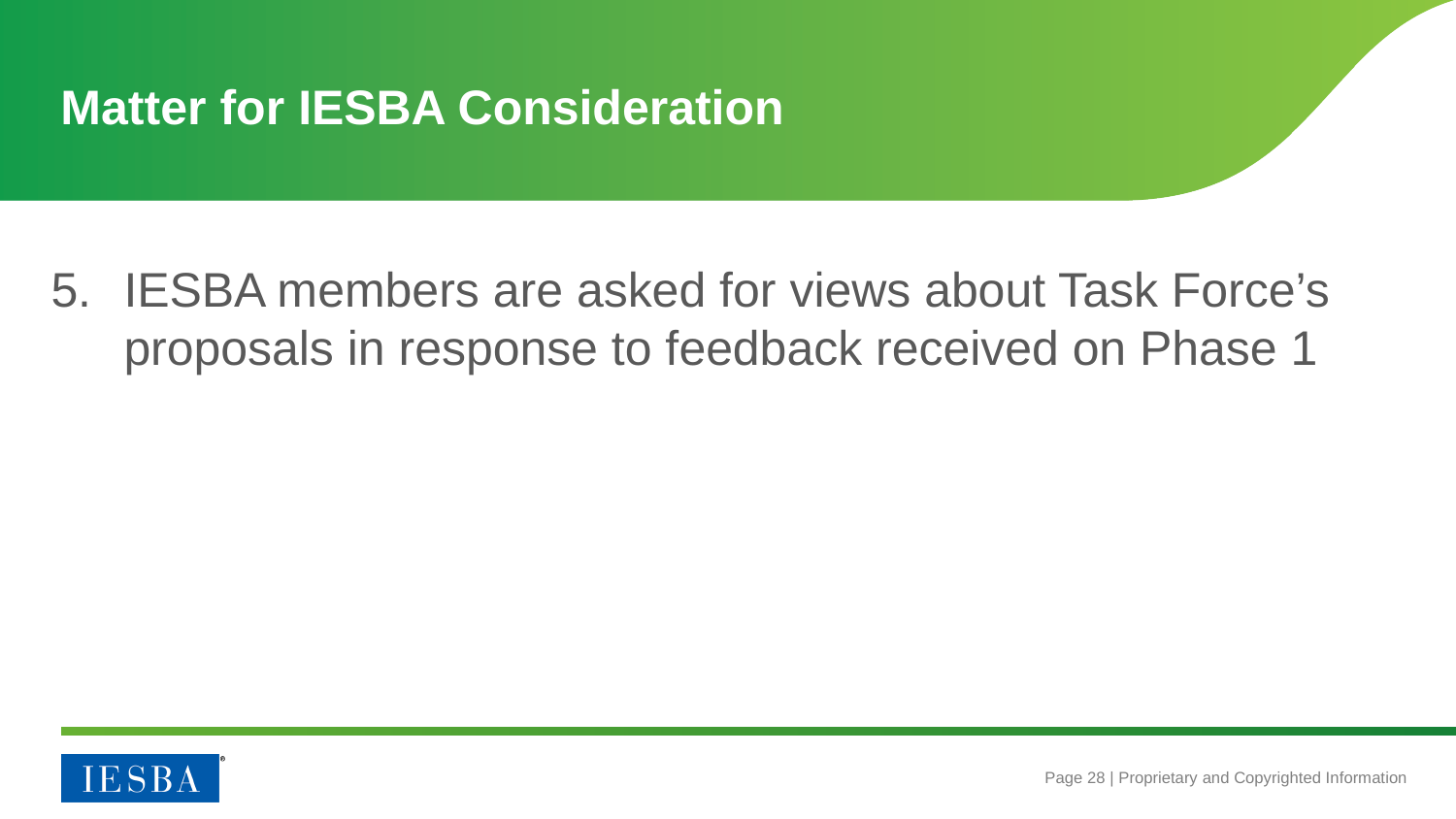

# Matter for IESBA Consideration
IESBA members are asked for views about Task Force’s proposals in response to feedback received on Phase 1